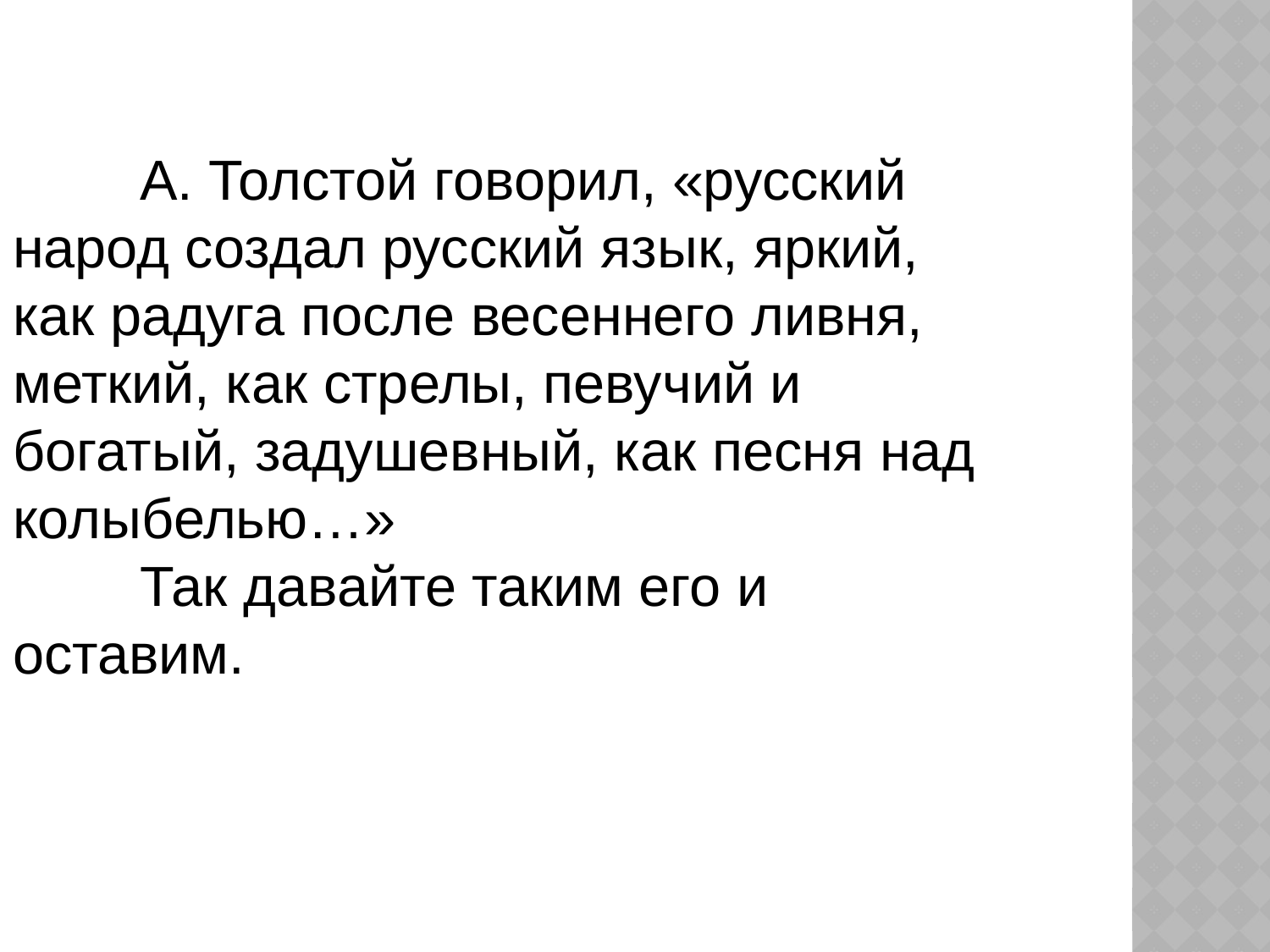

А. Толстой говорил, «русский народ создал русский язык, яркий, как радуга после весеннего ливня, меткий, как стрелы, певучий и богатый, задушевный, как песня над колыбелью…»
	Так давайте таким его и оставим.